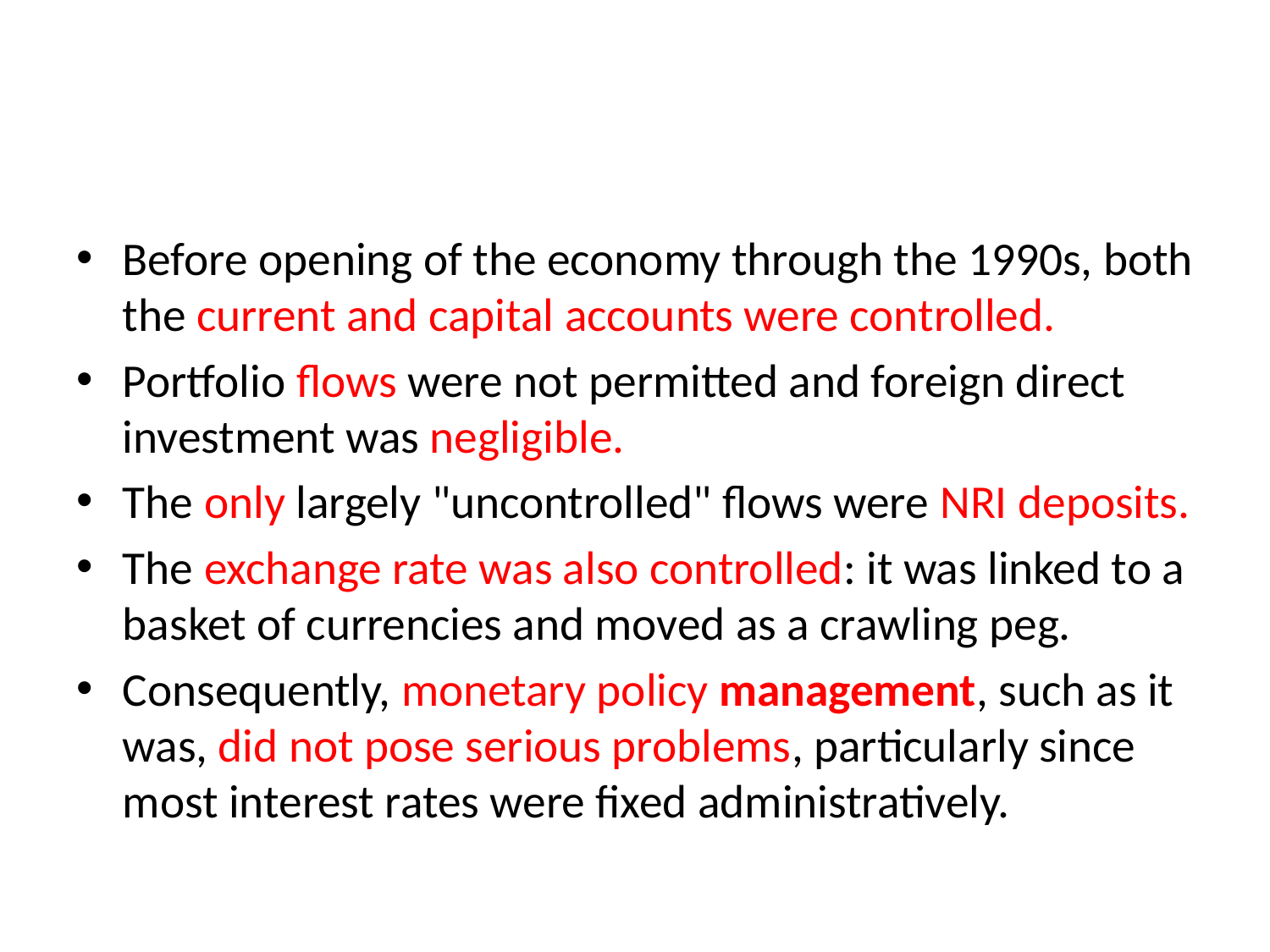

#
Before opening of the economy through the 1990s, both the current and capital accounts were controlled.
Portfolio flows were not permitted and foreign direct investment was negligible.
The only largely "uncontrolled" flows were NRI deposits.
The exchange rate was also controlled: it was linked to a basket of currencies and moved as a crawling peg.
Consequently, monetary policy management, such as it was, did not pose serious problems, particularly since most interest rates were fixed administratively.